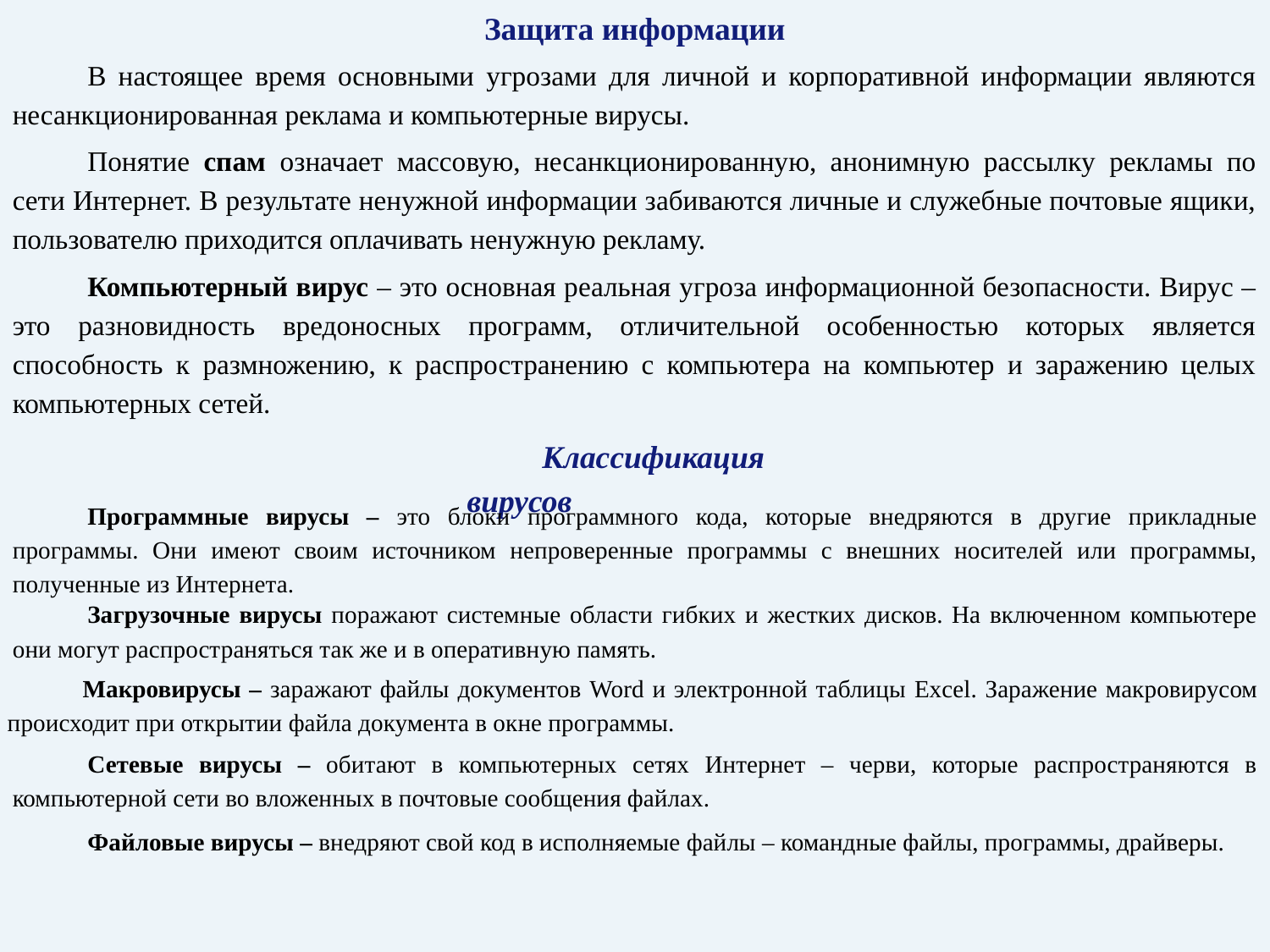

Защита информации
В настоящее время основными угрозами для личной и корпоративной информации являются несанкционированная реклама и компьютерные вирусы.
Понятие спам означает массовую, несанкционированную, анонимную рассылку рекламы по сети Интернет. В результате ненужной информации забиваются личные и служебные почтовые ящики, пользователю приходится оплачивать ненужную рекламу.
Компьютерный вирус – это основная реальная угроза информационной безопасности. Вирус – это разновидность вредоносных программ, отличительной особенностью которых является способность к размножению, к распространению с компьютера на компьютер и заражению целых компьютерных сетей.
Классификация вирусов
Программные вирусы – это блоки программного кода, которые внедряются в другие прикладные программы. Они имеют своим источником непроверенные программы с внешних носителей или программы, полученные из Интернета.
Загрузочные вирусы поражают системные области гибких и жестких дисков. На включенном компьютере они могут распространяться так же и в оперативную память.
Макровирусы – заражают файлы документов Word и электронной таблицы Excel. Заражение макровирусом происходит при открытии файла документа в окне программы.
Сетевые вирусы – обитают в компьютерных сетях Интернет – черви, которые распространяются в компьютерной сети во вложенных в почтовые сообщения файлах.
Файловые вирусы – внедряют свой код в исполняемые файлы – командные файлы, программы, драйверы.